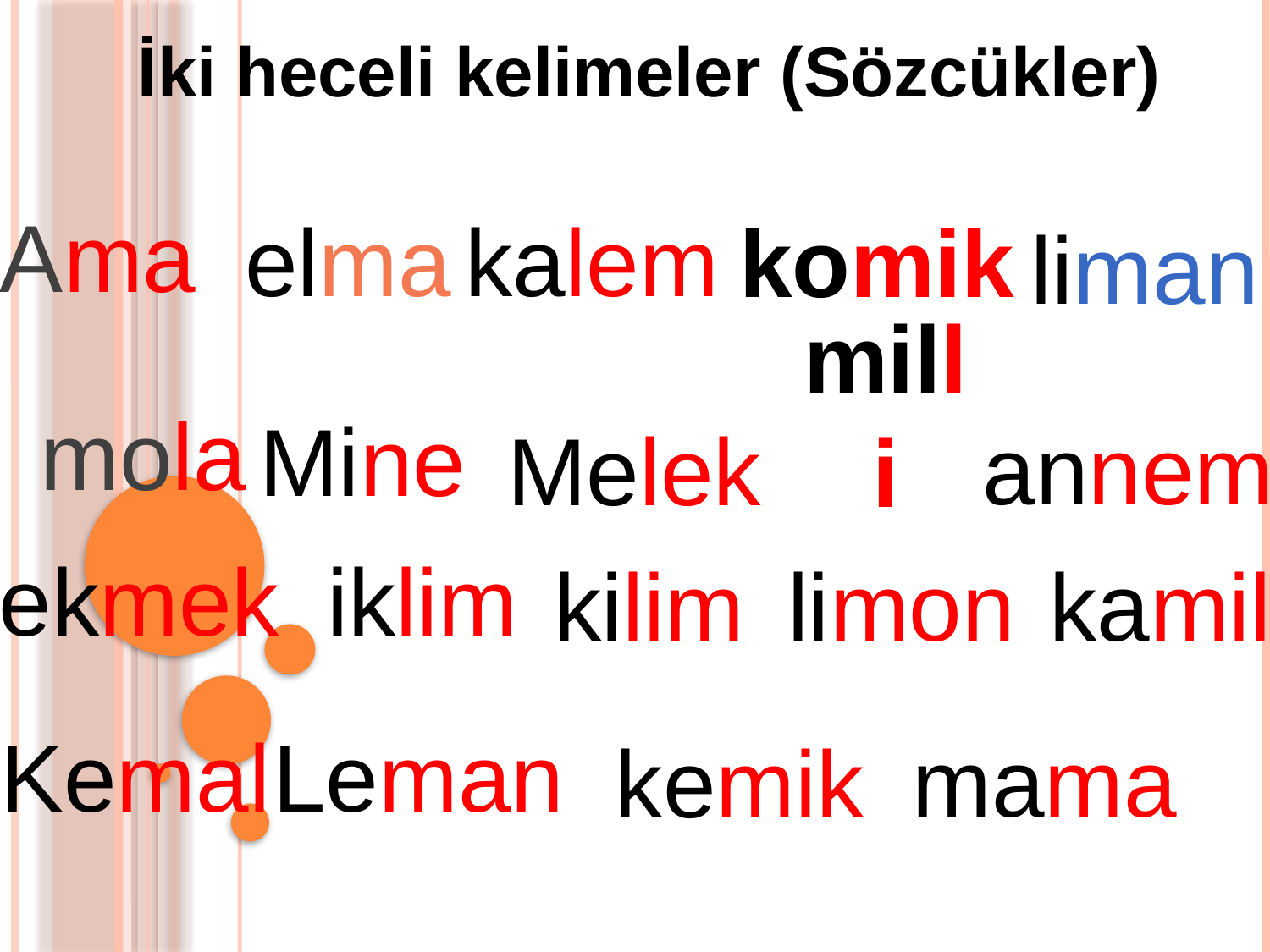

İki heceli kelimeler (Sözcükler)
Ama
elma
kalem
liman
komik
mola
Mine
annem
Melek
milli
ekmek
iklim
kilim
limon
kamil
Kemal
Leman
mama
kemik